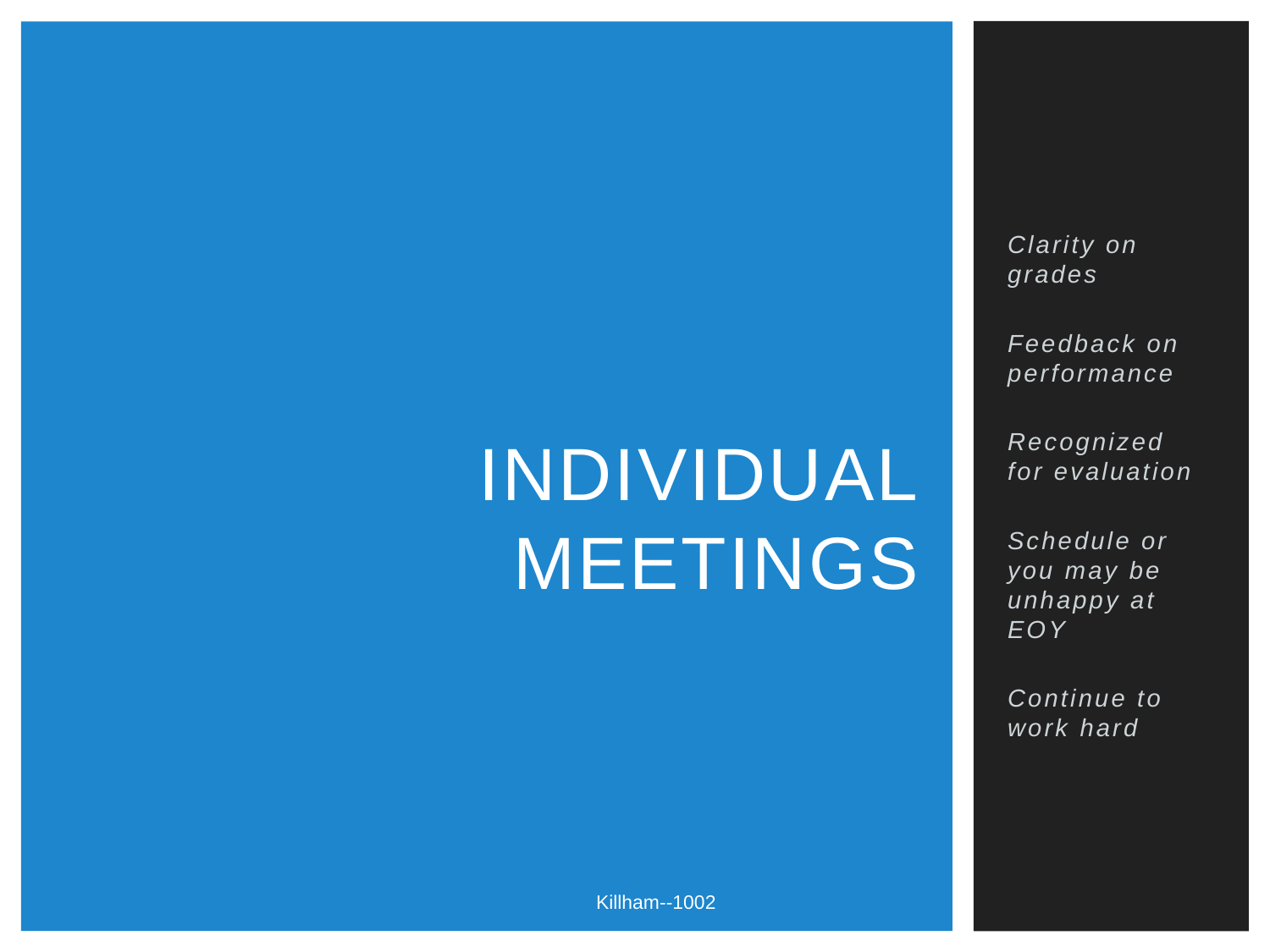

Clarity on grades

Feedback on performance

Recognized for evaluation

Schedule or you may be unhappy at EOY

Continue to work hard
# Individual meetings
Killham--1002